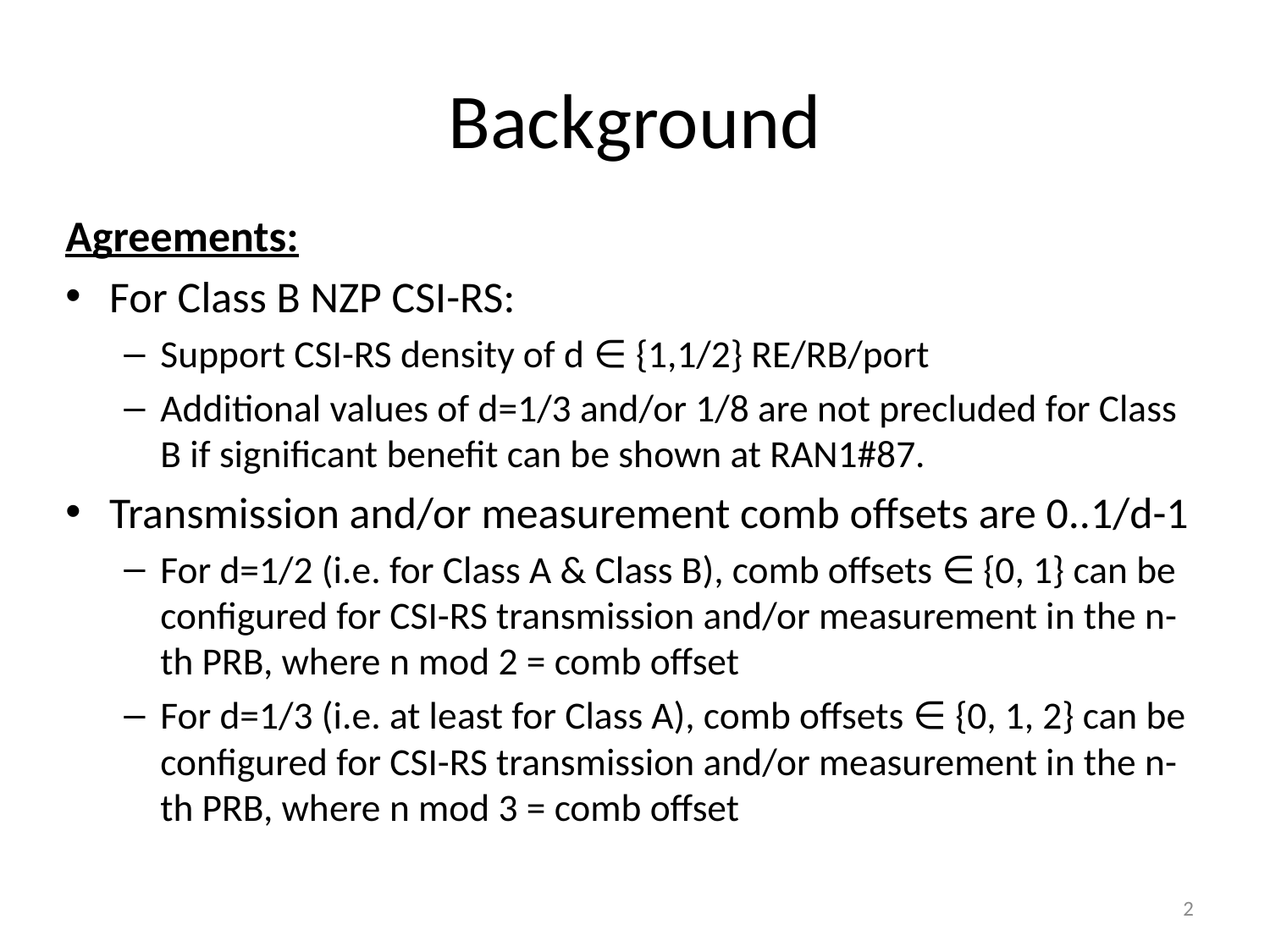

# Background
Agreements:
For Class B NZP CSI-RS:
Support CSI-RS density of d ∈ {1,1/2} RE/RB/port
Additional values of d=1/3 and/or 1/8 are not precluded for Class B if significant benefit can be shown at RAN1#87.
Transmission and/or measurement comb offsets are 0..1/d-1
For d=1/2 (i.e. for Class A & Class B), comb offsets ∈ {0, 1} can be configured for CSI-RS transmission and/or measurement in the n-th PRB, where n mod 2 = comb offset
For d=1/3 (i.e. at least for Class A), comb offsets ∈ {0, 1, 2} can be configured for CSI-RS transmission and/or measurement in the n-th PRB, where n mod 3 = comb offset

2